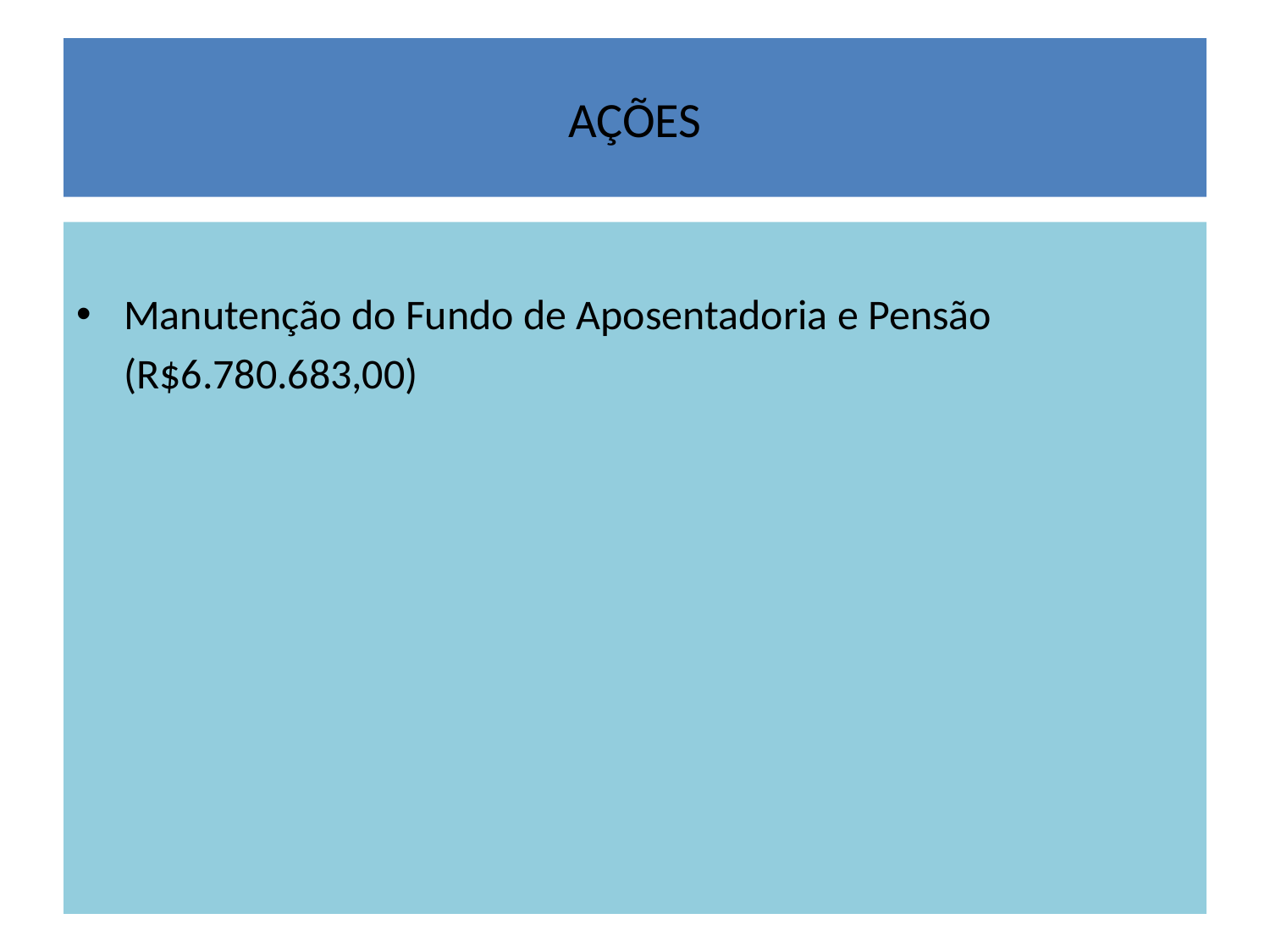

# AÇÕES

Manutenção do Fundo de Aposentadoria e Pensão
     (R$6.780.683,00)